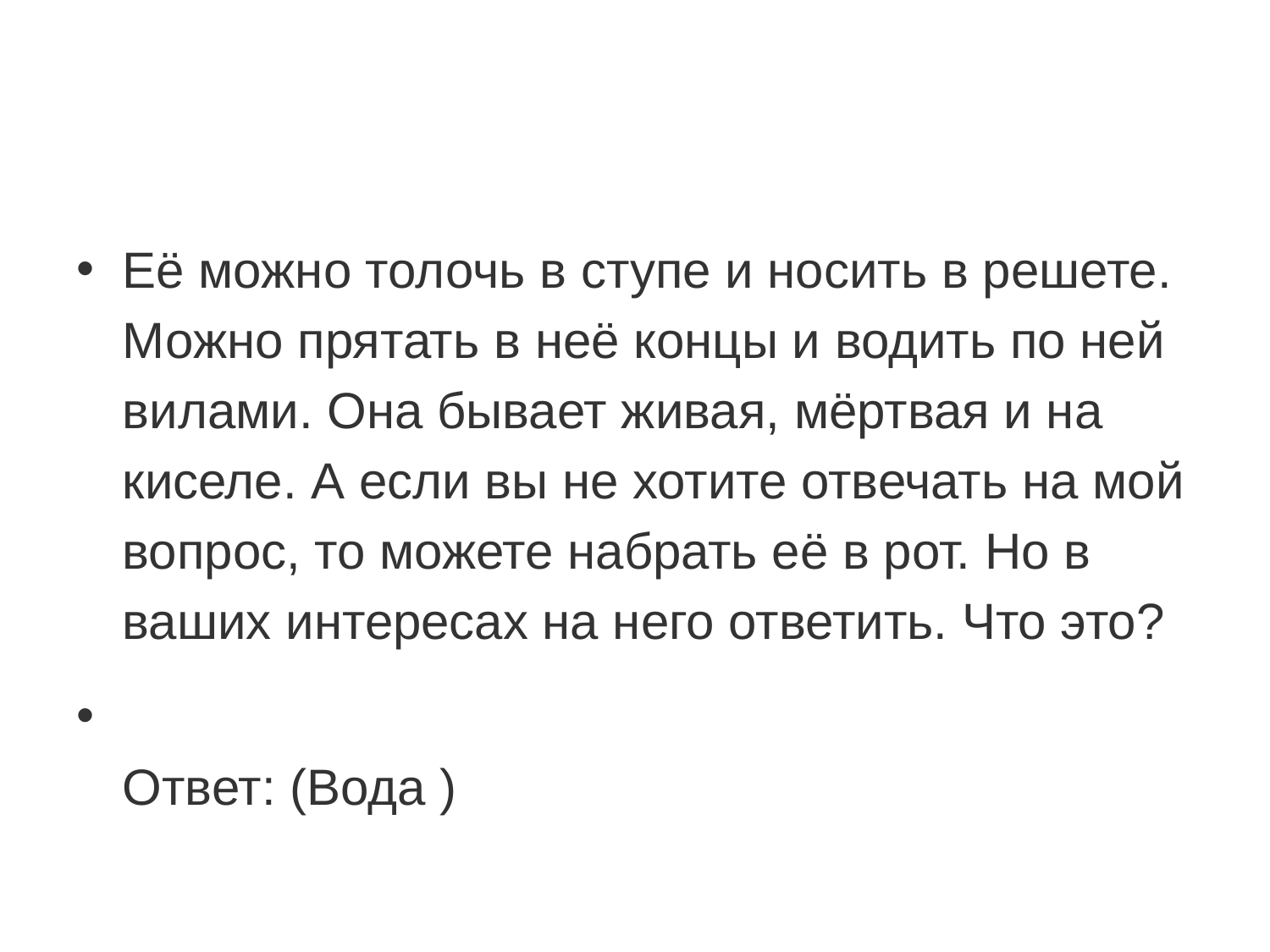

#
Её можно толочь в ступе и носить в решете. Можно прятать в неё концы и водить по ней вилами. Она бывает живая, мёртвая и на киселе. А если вы не хотите отвечать на мой вопрос, то можете набрать её в рот. Но в  ваших интересах на него ответить. Что это?
                                                                            Ответ: (Вода )